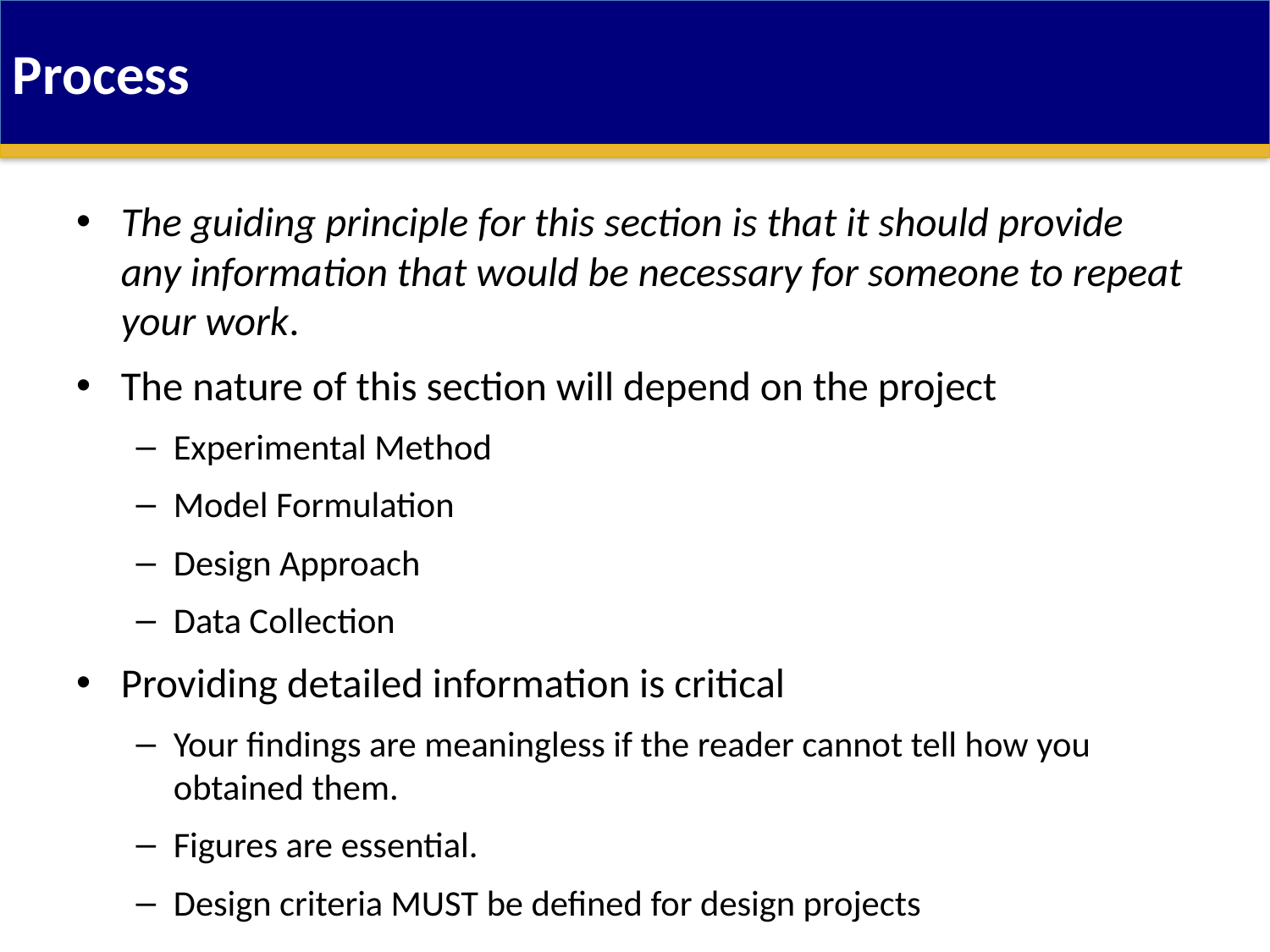

Process

The guiding principle for this section is that it should provide any information that would be necessary for someone to repeat your work.
The nature of this section will depend on the project
Experimental Method
Model Formulation
Design Approach
Data Collection
Providing detailed information is critical
Your findings are meaningless if the reader cannot tell how you obtained them.
Figures are essential.
Design criteria MUST be defined for design projects